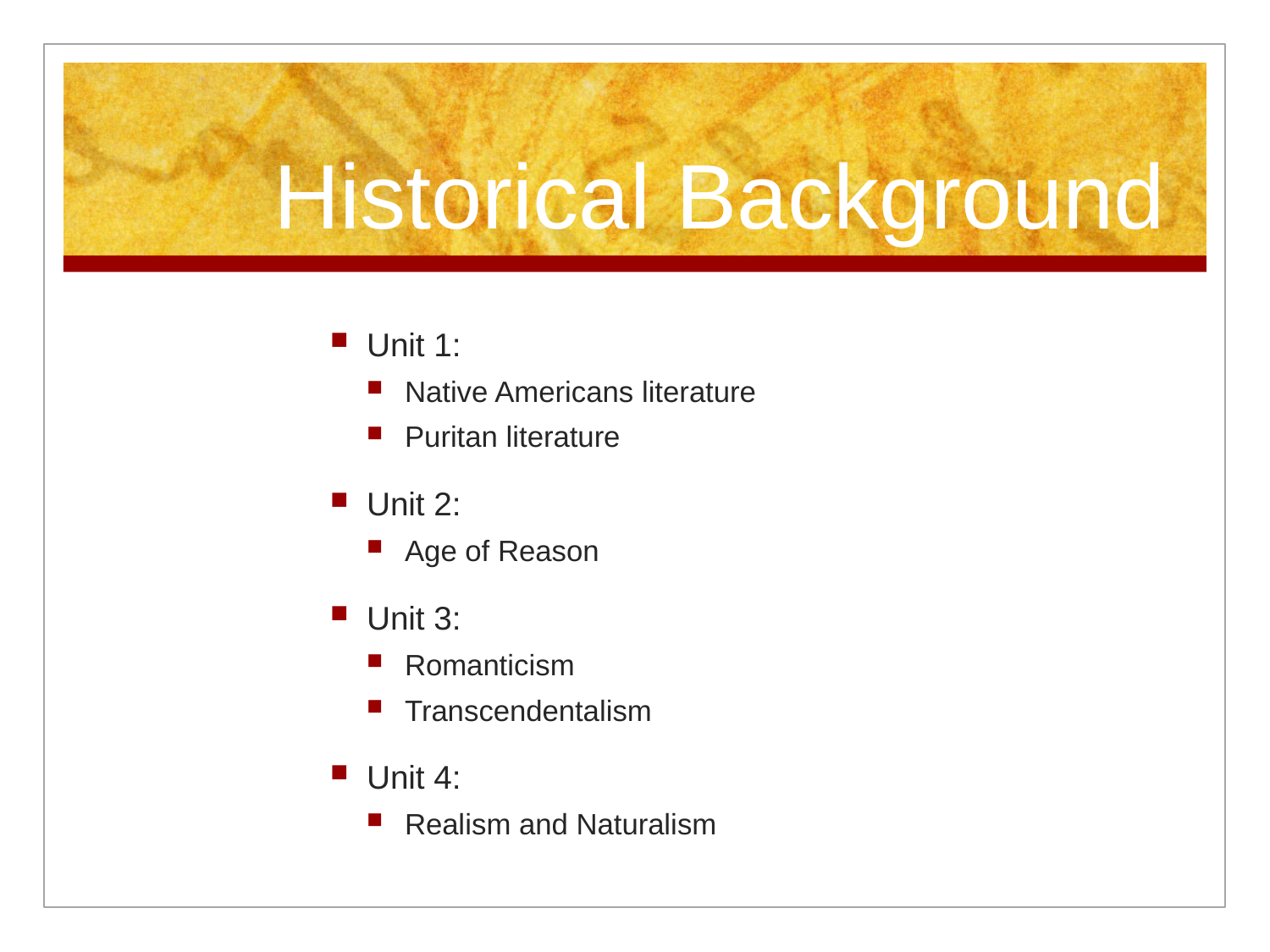

# Historical Background
Unit 1:
Native Americans literature
Puritan literature
Unit 2:
Age of Reason
Unit 3:
Romanticism
Transcendentalism
Unit 4:
Realism and Naturalism